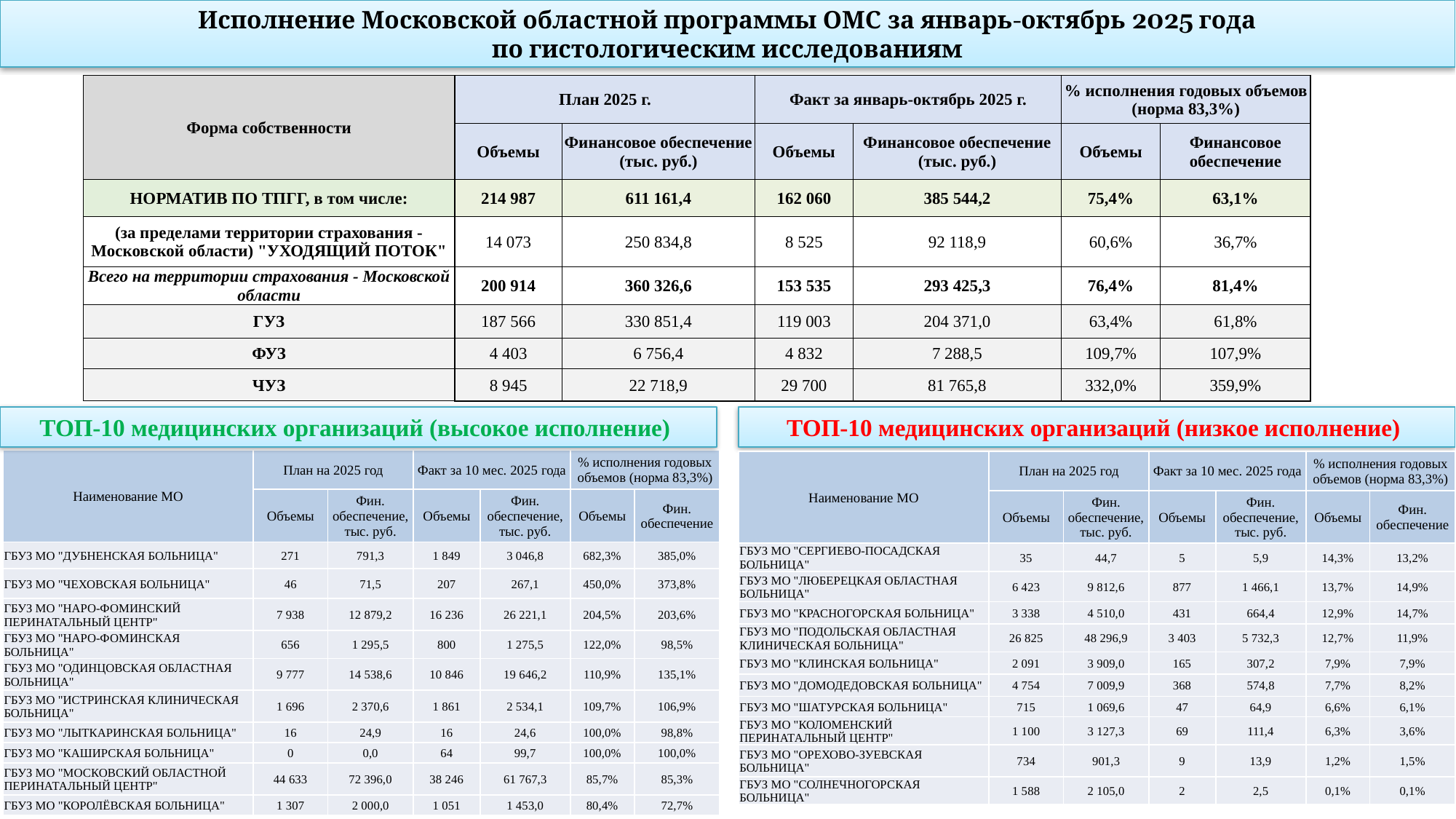

# Исполнение Московской областной программы ОМС за январь-октябрь 2025 года по гистологическим исследованиям
| Форма собственности | План 2025 г. |  | Факт за январь-октябрь 2025 г. |  | % исполнения годовых объемов (норма 83,3%) |  |
| --- | --- | --- | --- | --- | --- | --- |
|  | Объемы | Финансовое обеспечение (тыс. руб.) | Объемы | Финансовое обеспечение (тыс. руб.) | Объемы | Финансовое обеспечение |
| НОРМАТИВ ПО ТПГГ, в том числе: | 214 987 | 611 161,4 | 162 060 | 385 544,2 | 75,4% | 63,1% |
| (за пределами территории страхования - Московской области) "УХОДЯЩИЙ ПОТОК" | 14 073 | 250 834,8 | 8 525 | 92 118,9 | 60,6% | 36,7% |
| Всего на территории страхования - Московской области | 200 914 | 360 326,6 | 153 535 | 293 425,3 | 76,4% | 81,4% |
| ГУЗ | 187 566 | 330 851,4 | 119 003 | 204 371,0 | 63,4% | 61,8% |
| ФУЗ | 4 403 | 6 756,4 | 4 832 | 7 288,5 | 109,7% | 107,9% |
| ЧУЗ | 8 945 | 22 718,9 | 29 700 | 81 765,8 | 332,0% | 359,9% |
ТОП-10 медицинских организаций (низкое исполнение)
ТОП-10 медицинских организаций (высокое исполнение)
| Наименование МО | План на 2025 год |  | Факт за 10 мес. 2025 года |  | % исполнения годовых объемов (норма 83,3%) |  |
| --- | --- | --- | --- | --- | --- | --- |
|  | Объемы | Фин. обеспечение, тыс. руб. | Объемы | Фин. обеспечение, тыс. руб. | Объемы | Фин. обеспечение |
| ГБУЗ МО "ДУБНЕНСКАЯ БОЛЬНИЦА" | 271 | 791,3 | 1 849 | 3 046,8 | 682,3% | 385,0% |
| ГБУЗ МО "ЧЕХОВСКАЯ БОЛЬНИЦА" | 46 | 71,5 | 207 | 267,1 | 450,0% | 373,8% |
| ГБУЗ МО "НАРО-ФОМИНСКИЙ ПЕРИНАТАЛЬНЫЙ ЦЕНТР" | 7 938 | 12 879,2 | 16 236 | 26 221,1 | 204,5% | 203,6% |
| ГБУЗ МО "НАРО-ФОМИНСКАЯ БОЛЬНИЦА" | 656 | 1 295,5 | 800 | 1 275,5 | 122,0% | 98,5% |
| ГБУЗ МО "ОДИНЦОВСКАЯ ОБЛАСТНАЯ БОЛЬНИЦА" | 9 777 | 14 538,6 | 10 846 | 19 646,2 | 110,9% | 135,1% |
| ГБУЗ МО "ИСТРИНСКАЯ КЛИНИЧЕСКАЯ БОЛЬНИЦА" | 1 696 | 2 370,6 | 1 861 | 2 534,1 | 109,7% | 106,9% |
| ГБУЗ МО "ЛЫТКАРИНСКАЯ БОЛЬНИЦА" | 16 | 24,9 | 16 | 24,6 | 100,0% | 98,8% |
| ГБУЗ МО "КАШИРСКАЯ БОЛЬНИЦА" | 0 | 0,0 | 64 | 99,7 | 100,0% | 100,0% |
| ГБУЗ МО "МОСКОВСКИЙ ОБЛАСТНОЙ ПЕРИНАТАЛЬНЫЙ ЦЕНТР" | 44 633 | 72 396,0 | 38 246 | 61 767,3 | 85,7% | 85,3% |
| ГБУЗ МО "КОРОЛЁВСКАЯ БОЛЬНИЦА" | 1 307 | 2 000,0 | 1 051 | 1 453,0 | 80,4% | 72,7% |
| Наименование МО | План на 2025 год |  | Факт за 10 мес. 2025 года |  | % исполнения годовых объемов (норма 83,3%) |  |
| --- | --- | --- | --- | --- | --- | --- |
|  | Объемы | Фин. обеспечение, тыс. руб. | Объемы | Фин. обеспечение, тыс. руб. | Объемы | Фин. обеспечение |
| ГБУЗ МО "СЕРГИЕВО-ПОСАДСКАЯ БОЛЬНИЦА" | 35 | 44,7 | 5 | 5,9 | 14,3% | 13,2% |
| ГБУЗ МО "ЛЮБЕРЕЦКАЯ ОБЛАСТНАЯ БОЛЬНИЦА" | 6 423 | 9 812,6 | 877 | 1 466,1 | 13,7% | 14,9% |
| ГБУЗ МО "КРАСНОГОРСКАЯ БОЛЬНИЦА" | 3 338 | 4 510,0 | 431 | 664,4 | 12,9% | 14,7% |
| ГБУЗ МО "ПОДОЛЬСКАЯ ОБЛАСТНАЯ КЛИНИЧЕСКАЯ БОЛЬНИЦА" | 26 825 | 48 296,9 | 3 403 | 5 732,3 | 12,7% | 11,9% |
| ГБУЗ МО "КЛИНСКАЯ БОЛЬНИЦА" | 2 091 | 3 909,0 | 165 | 307,2 | 7,9% | 7,9% |
| ГБУЗ МО "ДОМОДЕДОВСКАЯ БОЛЬНИЦА" | 4 754 | 7 009,9 | 368 | 574,8 | 7,7% | 8,2% |
| ГБУЗ МО "ШАТУРСКАЯ БОЛЬНИЦА" | 715 | 1 069,6 | 47 | 64,9 | 6,6% | 6,1% |
| ГБУЗ МО "КОЛОМЕНСКИЙ ПЕРИНАТАЛЬНЫЙ ЦЕНТР" | 1 100 | 3 127,3 | 69 | 111,4 | 6,3% | 3,6% |
| ГБУЗ МО "ОРЕХОВО-ЗУЕВСКАЯ БОЛЬНИЦА" | 734 | 901,3 | 9 | 13,9 | 1,2% | 1,5% |
| ГБУЗ МО "СОЛНЕЧНОГОРСКАЯ БОЛЬНИЦА" | 1 588 | 2 105,0 | 2 | 2,5 | 0,1% | 0,1% |
21